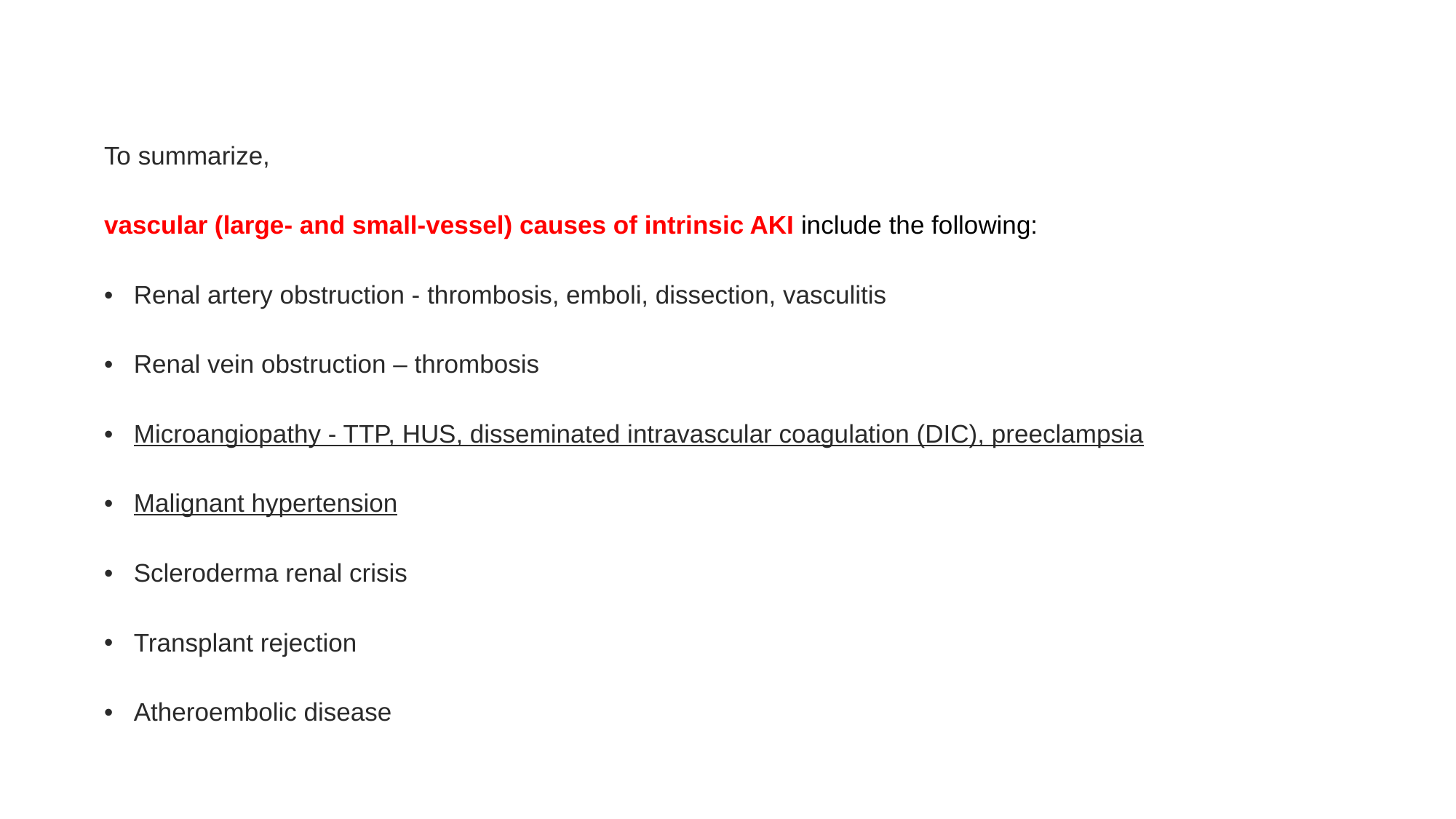

To summarize,

vascular (large- and small-vessel) causes of intrinsic AKI include the following:

Renal artery obstruction - thrombosis, emboli, dissection, vasculitis

Renal vein obstruction – thrombosis

Microangiopathy - TTP, HUS, disseminated intravascular coagulation (DIC), preeclampsia

Malignant hypertension

Scleroderma renal crisis

Transplant rejection

Atheroembolic disease